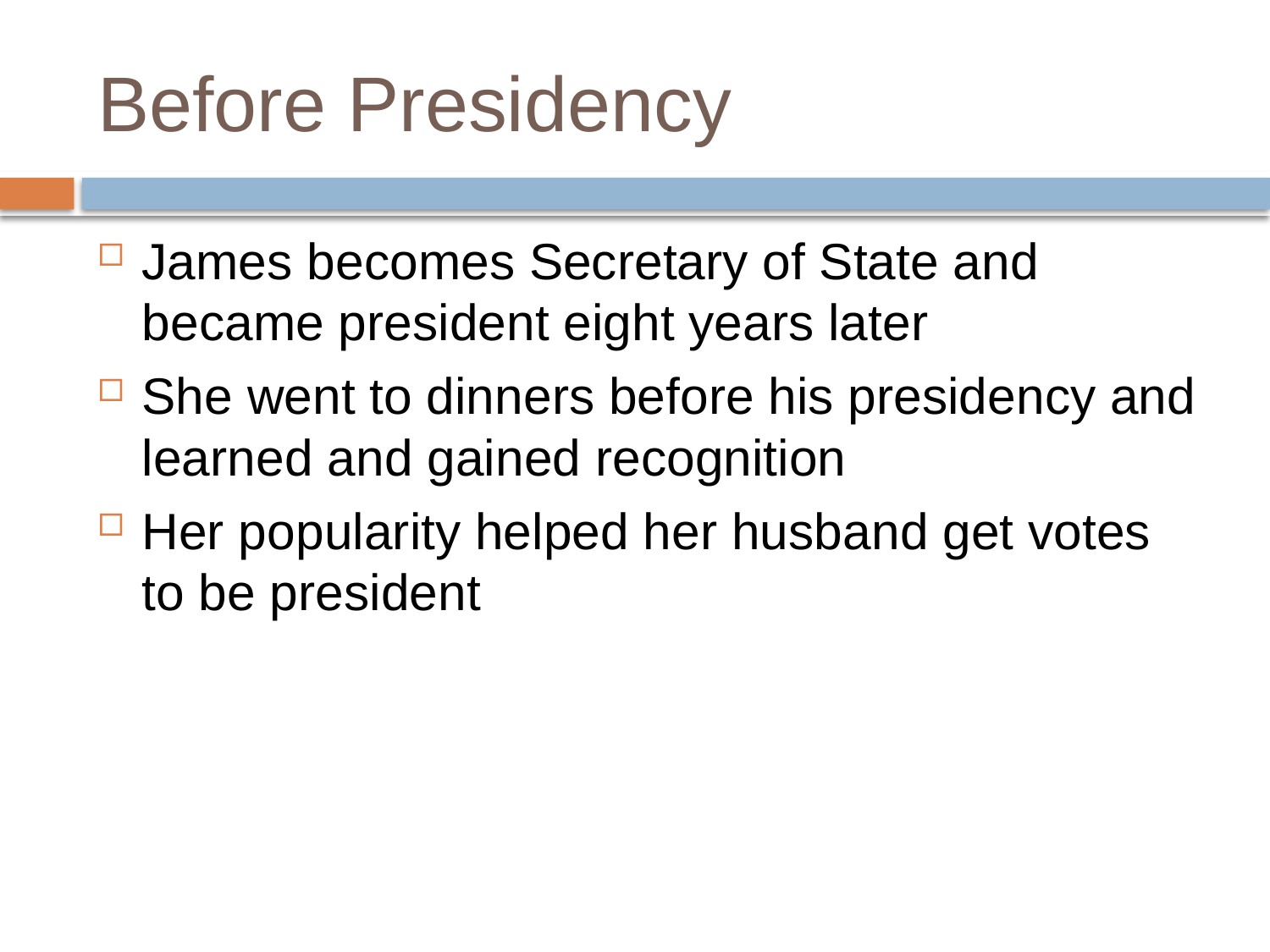

# Before Presidency
James becomes Secretary of State and became president eight years later
She went to dinners before his presidency and learned and gained recognition
Her popularity helped her husband get votes to be president